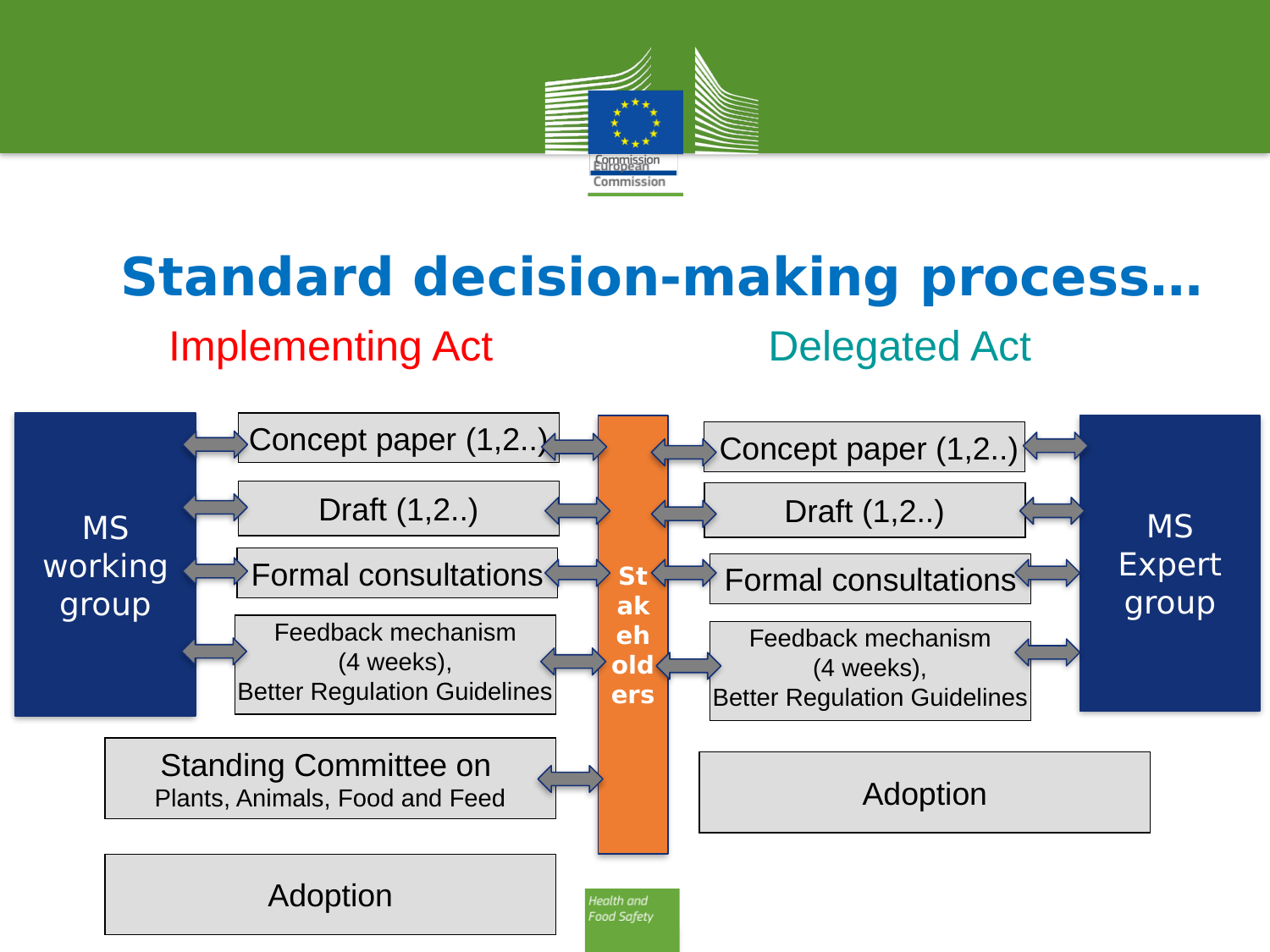

# Standard decision-making process…
Implementing Act
Delegated Act
MS
working group
Concept paper (1,2..)
Stakeholders
MS
Expert
group
 Concept paper (1,2..)

Draft (1,2..)
Draft (1,2..)

Formal consultations
Formal consultations

Feedback mechanism
 (4 weeks),
 Better Regulation Guidelines

Feedback mechanism
 (4 weeks),
 Better Regulation Guidelines

Standing Committee on
Plants, Animals, Food and Feed
Adoption

Adoption